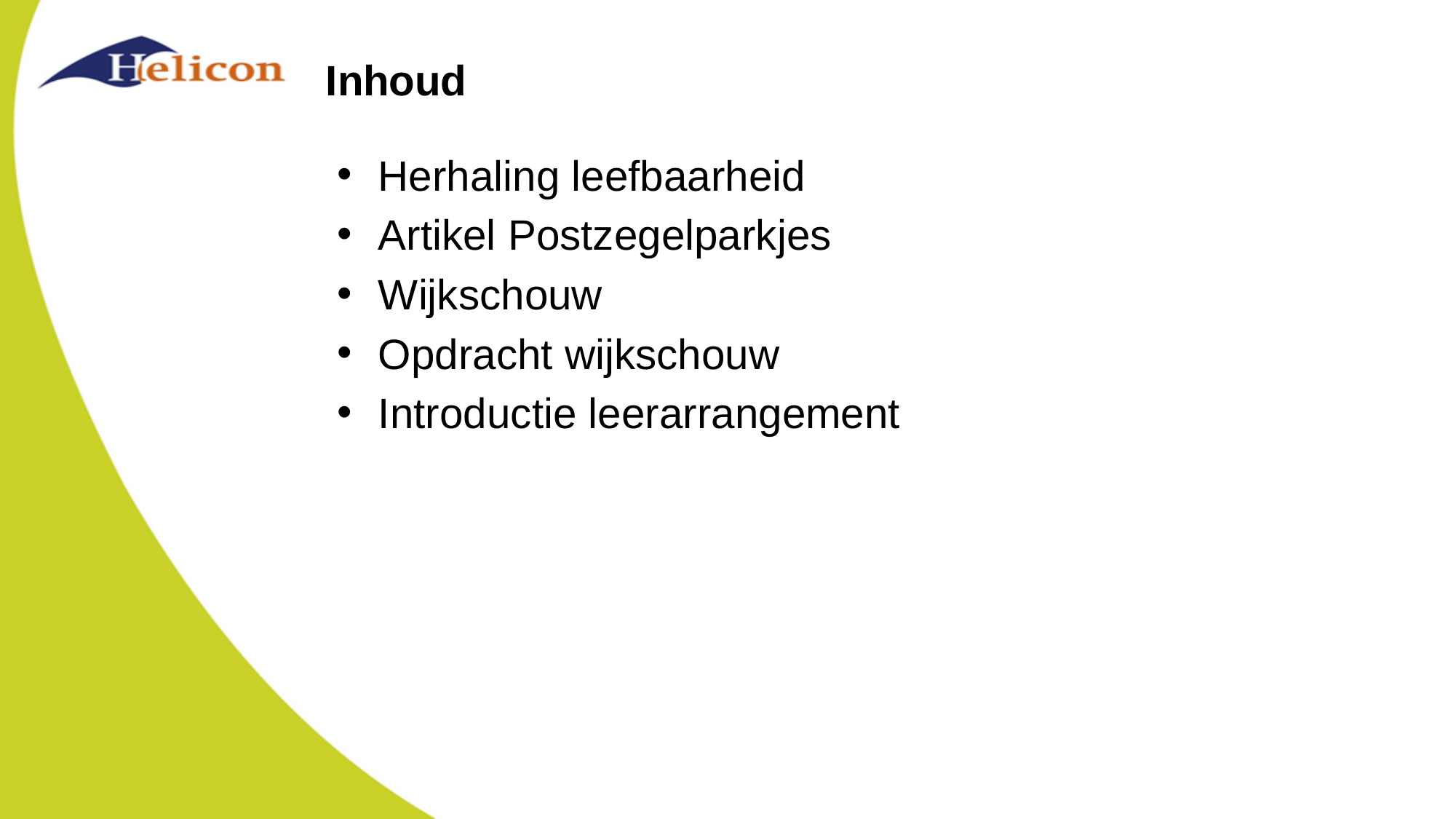

# Inhoud
Herhaling leefbaarheid
Artikel Postzegelparkjes
Wijkschouw
Opdracht wijkschouw
Introductie leerarrangement